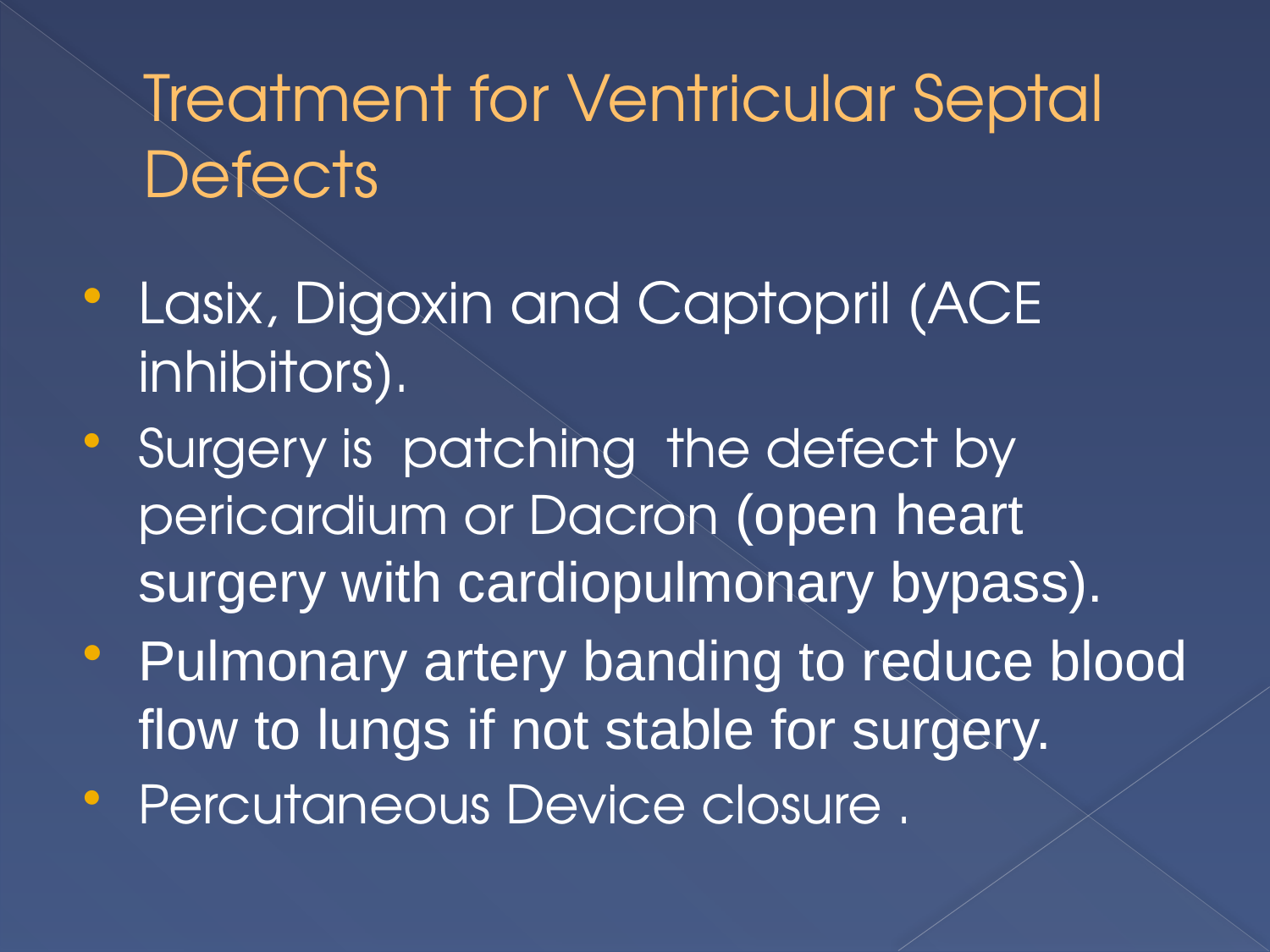

# Treatment for Ventricular Septal Defects
Lasix, Digoxin and Captopril (ACE inhibitors).
Surgery is  patching  the defect by pericardium or Dacron (open heart surgery with cardiopulmonary bypass).
Pulmonary artery banding to reduce blood flow to lungs if not stable for surgery.
Percutaneous Device closure .